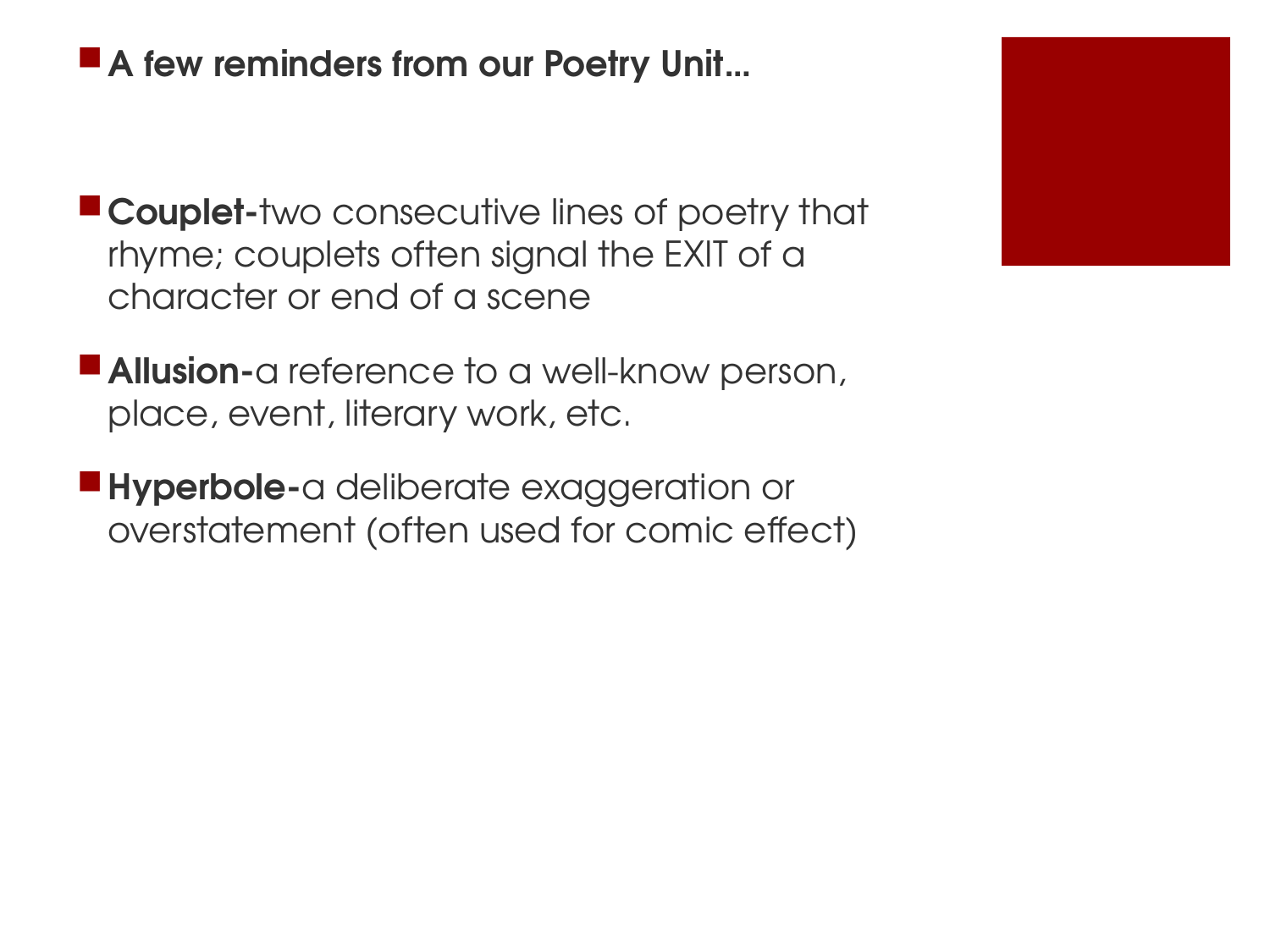

A few reminders from our Poetry Unit…

Couplet-two consecutive lines of poetry that rhyme; couplets often signal the EXIT of a character or end of a scene
Allusion-a reference to a well-know person, place, event, literary work, etc.
Hyperbole-a deliberate exaggeration or overstatement (often used for comic effect)